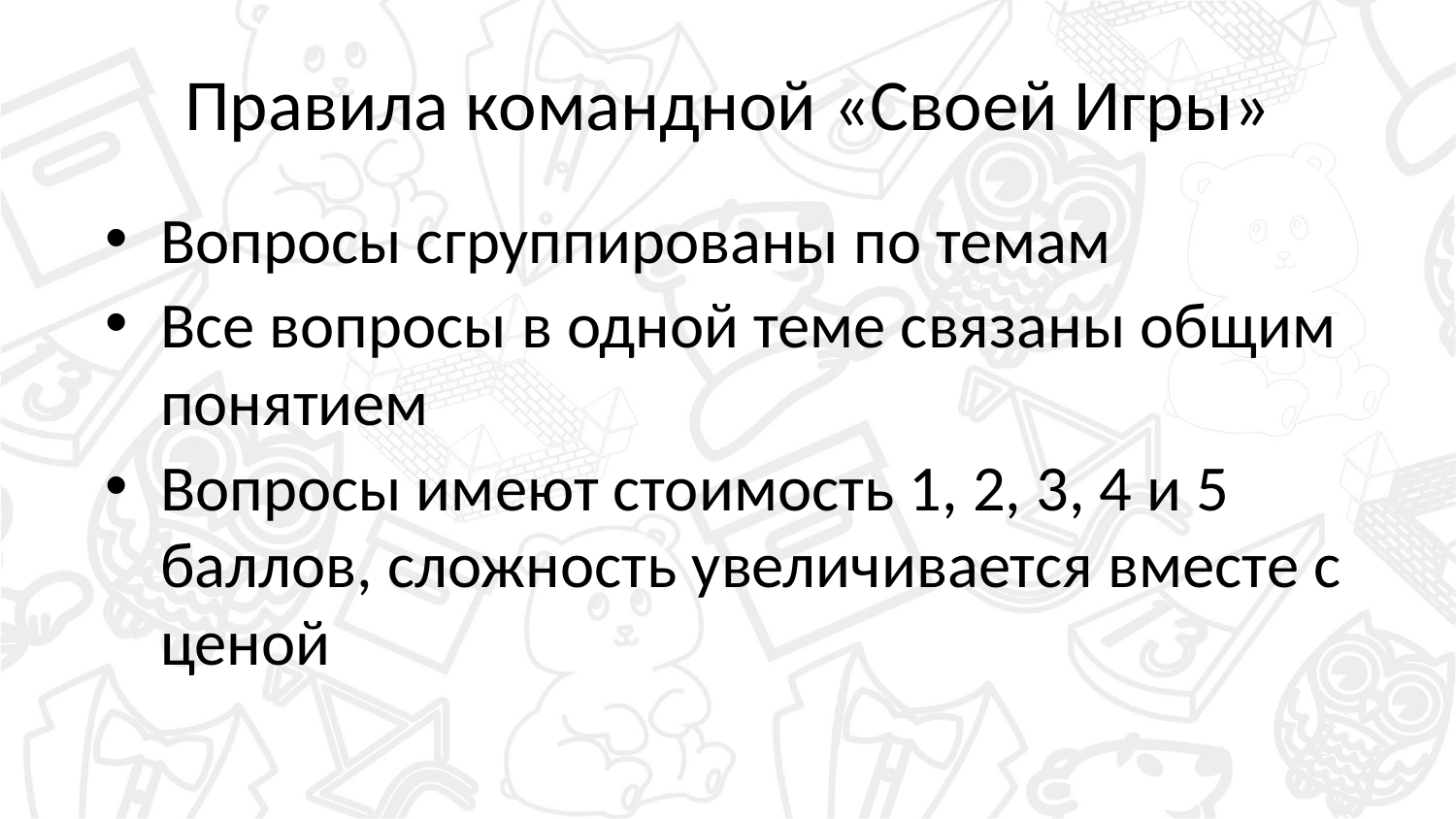

# Правила командной «Своей Игры»
Вопросы сгруппированы по темам
Все вопросы в одной теме связаны общим понятием
Вопросы имеют стоимость 1, 2, 3, 4 и 5 баллов, сложность увеличивается вместе с ценой